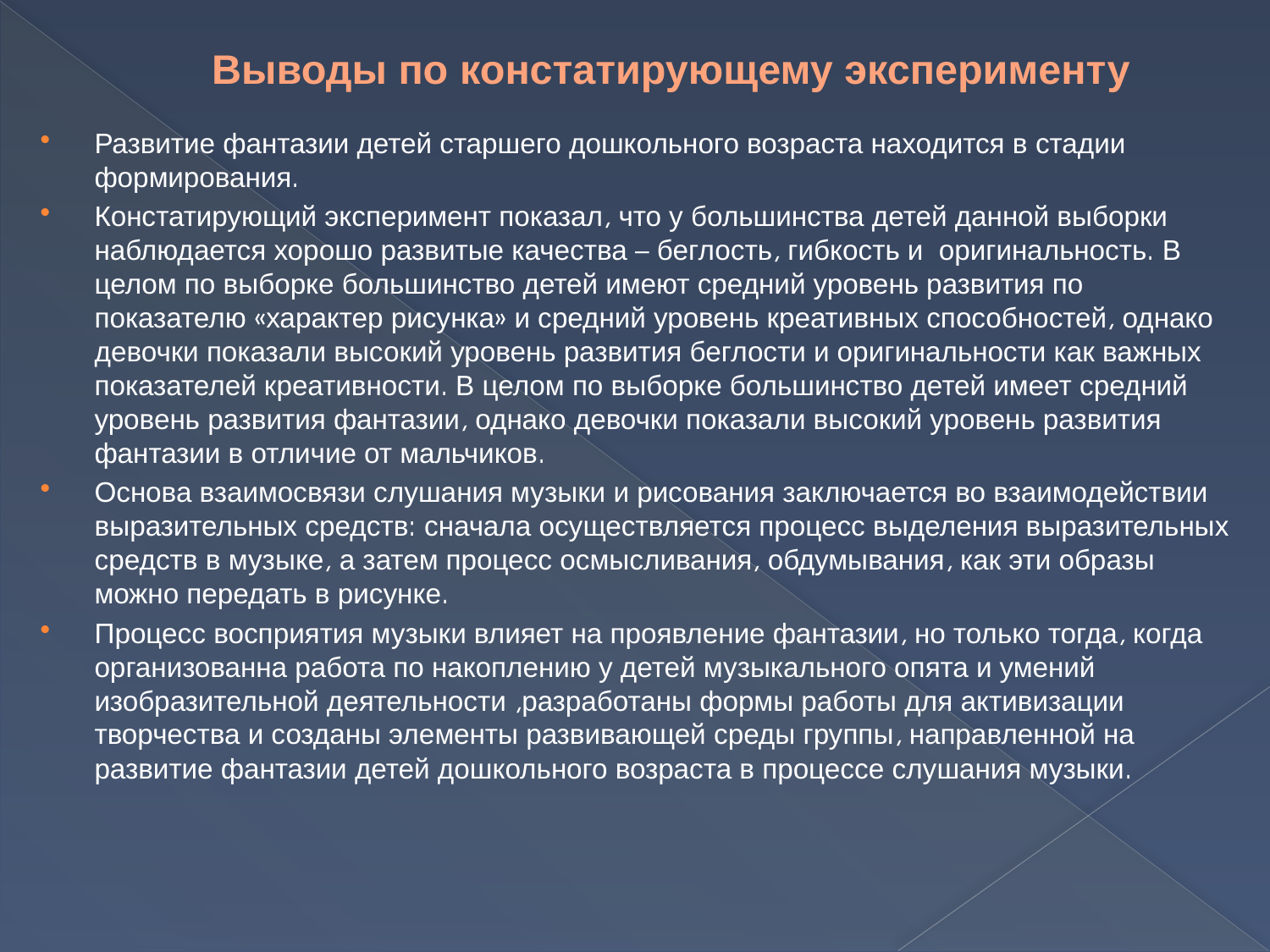

# Выводы по констатирующему эксперименту
Развитие фантазии детей старшего дошкольного возраста находится в стадии формирования.
Констатирующий эксперимент показал, что у большинства детей данной выборки наблюдается хорошо развитые качества – беглость, гибкость и  оригинальность. В целом по выборке большинство детей имеют средний уровень развития по показателю «характер рисунка» и средний уровень креативных способностей, однако девочки показали высокий уровень развития беглости и оригинальности как важных показателей креативности. В целом по выборке большинство детей имеет средний уровень развития фантазии, однако девочки показали высокий уровень развития фантазии в отличие от мальчиков.
Основа взаимосвязи слушания музыки и рисования заключается во взаимодействии выразительных средств: сначала осуществляется процесс выделения выразительных средств в музыке, а затем процесс осмысливания, обдумывания, как эти образы можно передать в рисунке.
Процесс восприятия музыки влияет на проявление фантазии, но только тогда, когда организованна работа по накоплению у детей музыкального опята и умений изобразительной деятельности ,разработаны формы работы для активизации творчества и созданы элементы развивающей среды группы, направленной на развитие фантазии детей дошкольного возраста в процессе слушания музыки.